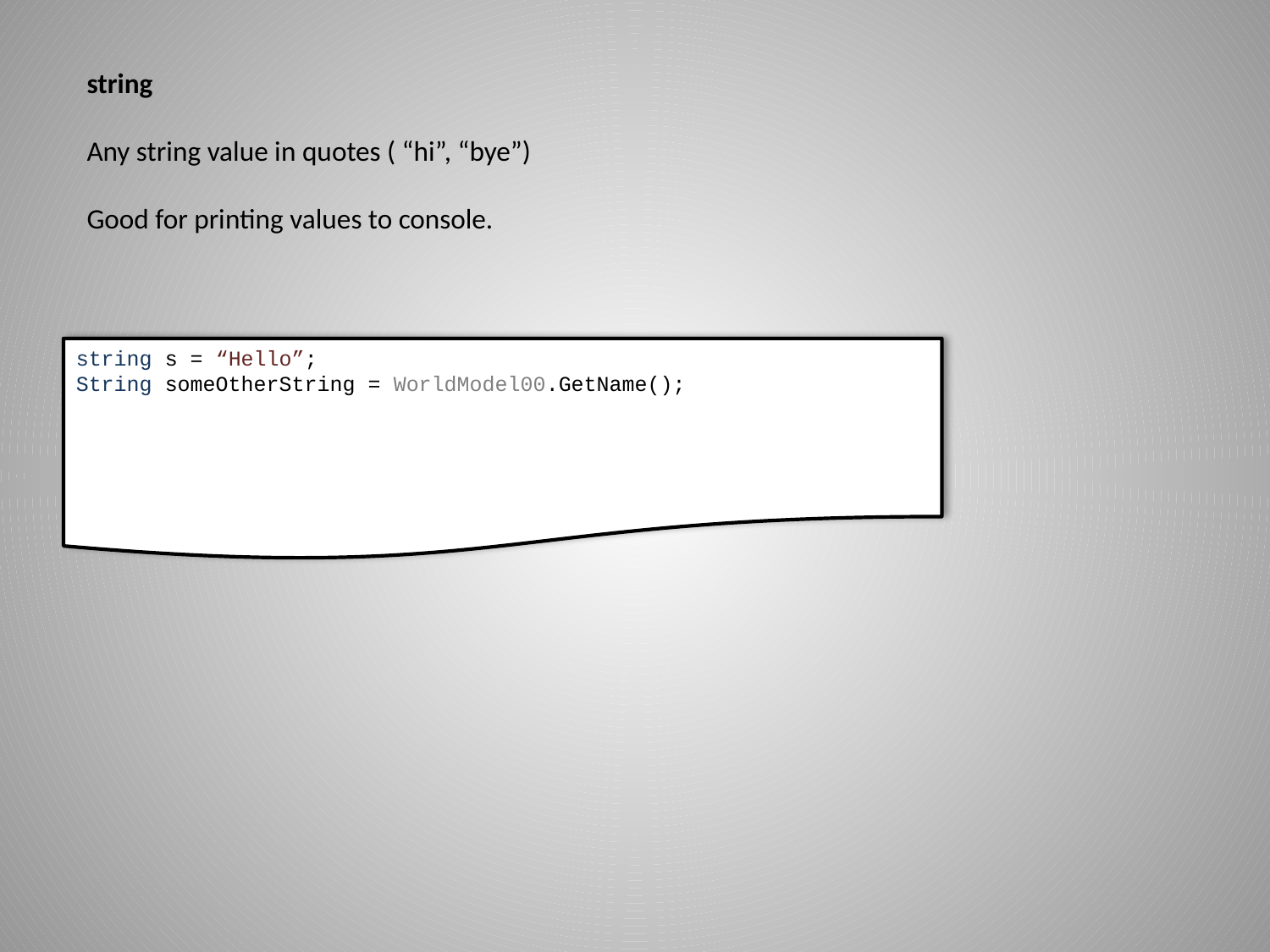

string
Any string value in quotes ( “hi”, “bye”)

Good for printing values to console.
string s = “Hello”;
String someOtherString = WorldModel00.GetName();